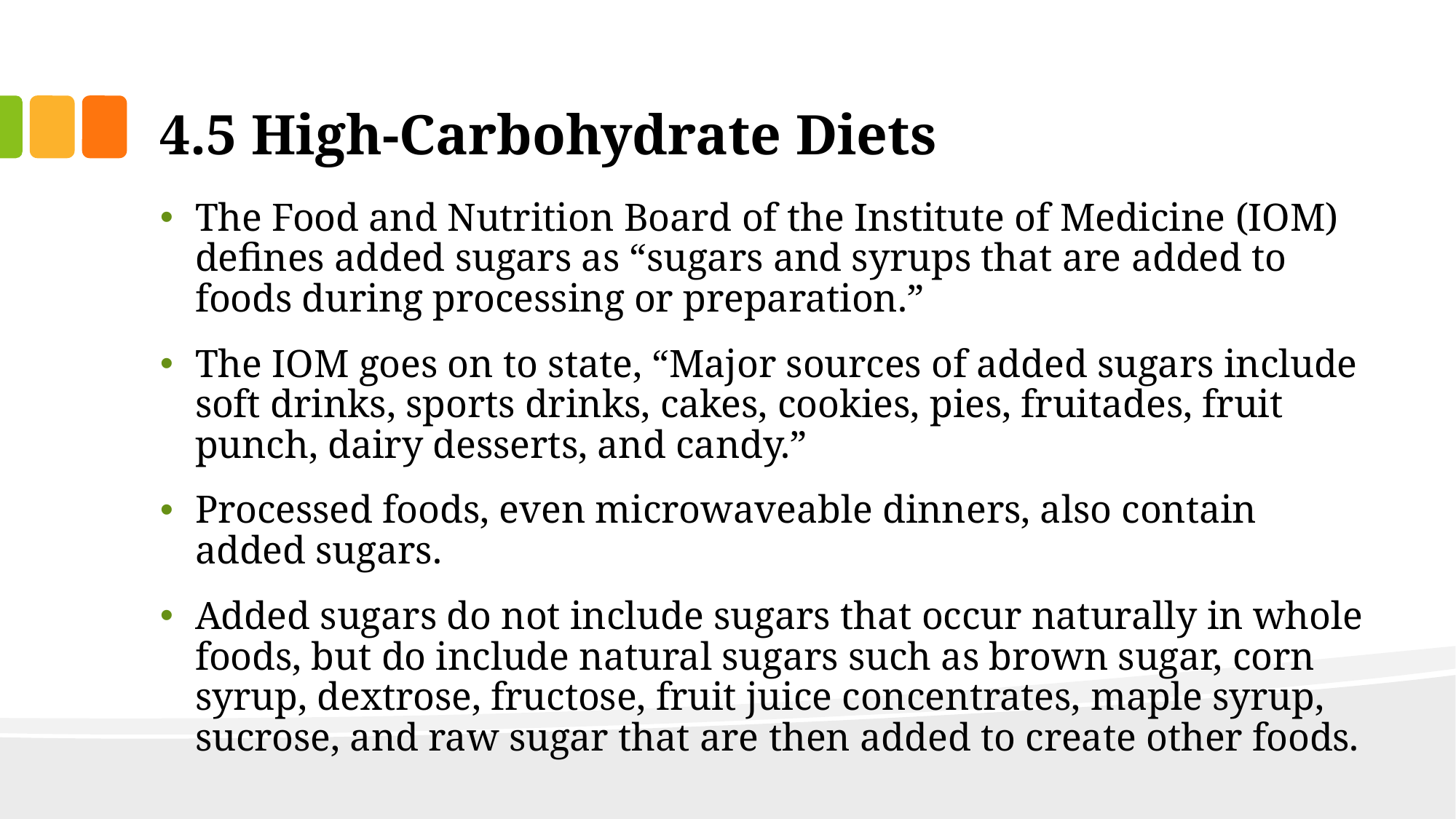

# 4.5 High-Carbohydrate Diets
The Food and Nutrition Board of the Institute of Medicine (IOM) defines added sugars as “sugars and syrups that are added to foods during processing or preparation.”
The IOM goes on to state, “Major sources of added sugars include soft drinks, sports drinks, cakes, cookies, pies, fruitades, fruit punch, dairy desserts, and candy.”
Processed foods, even microwaveable dinners, also contain added sugars.
Added sugars do not include sugars that occur naturally in whole foods, but do include natural sugars such as brown sugar, corn syrup, dextrose, fructose, fruit juice concentrates, maple syrup, sucrose, and raw sugar that are then added to create other foods.